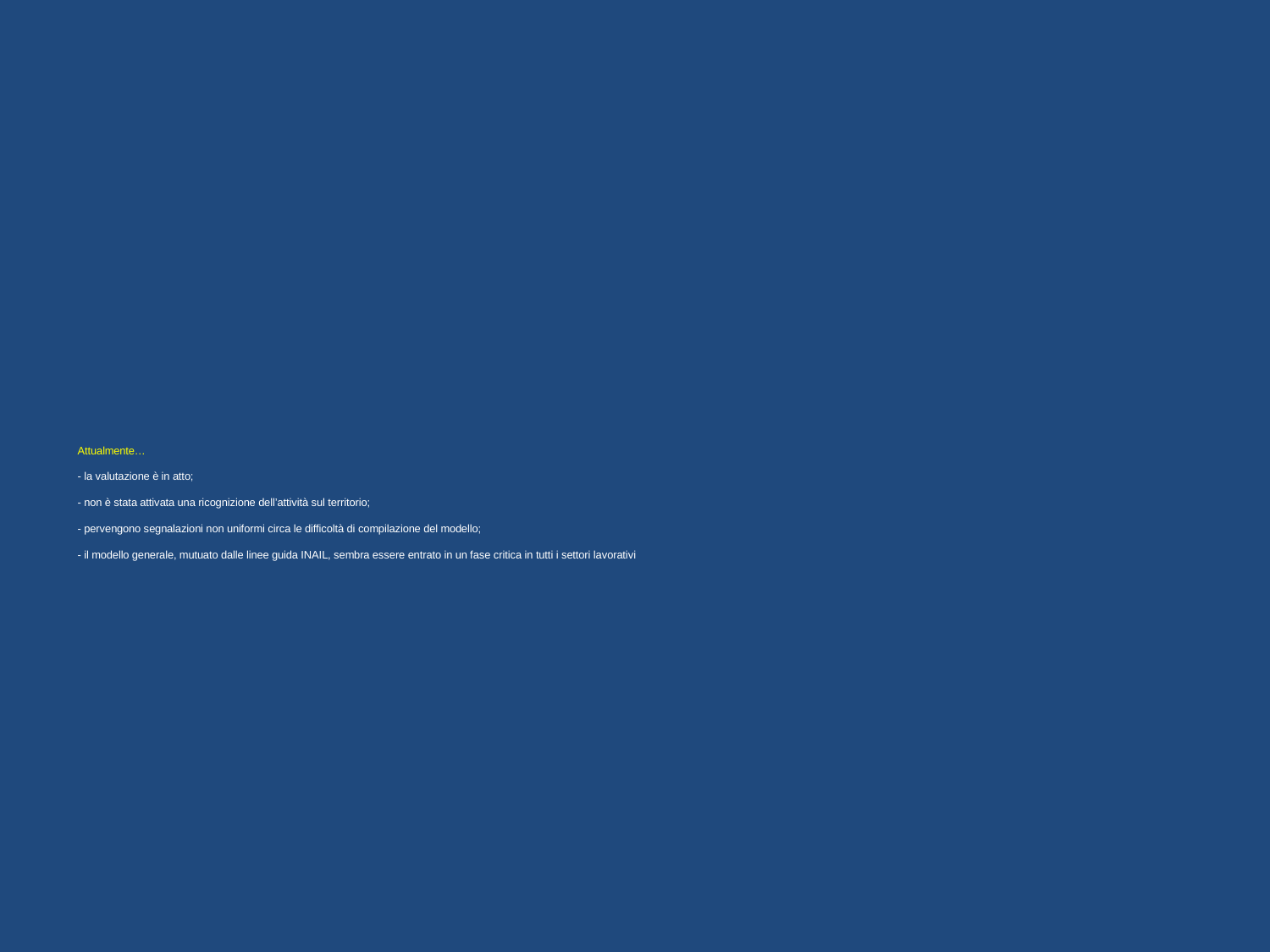

# Attualmente… - la valutazione è in atto; - non è stata attivata una ricognizione dell’attività sul territorio; - pervengono segnalazioni non uniformi circa le difficoltà di compilazione del modello; - il modello generale, mutuato dalle linee guida INAIL, sembra essere entrato in un fase critica in tutti i settori lavorativi